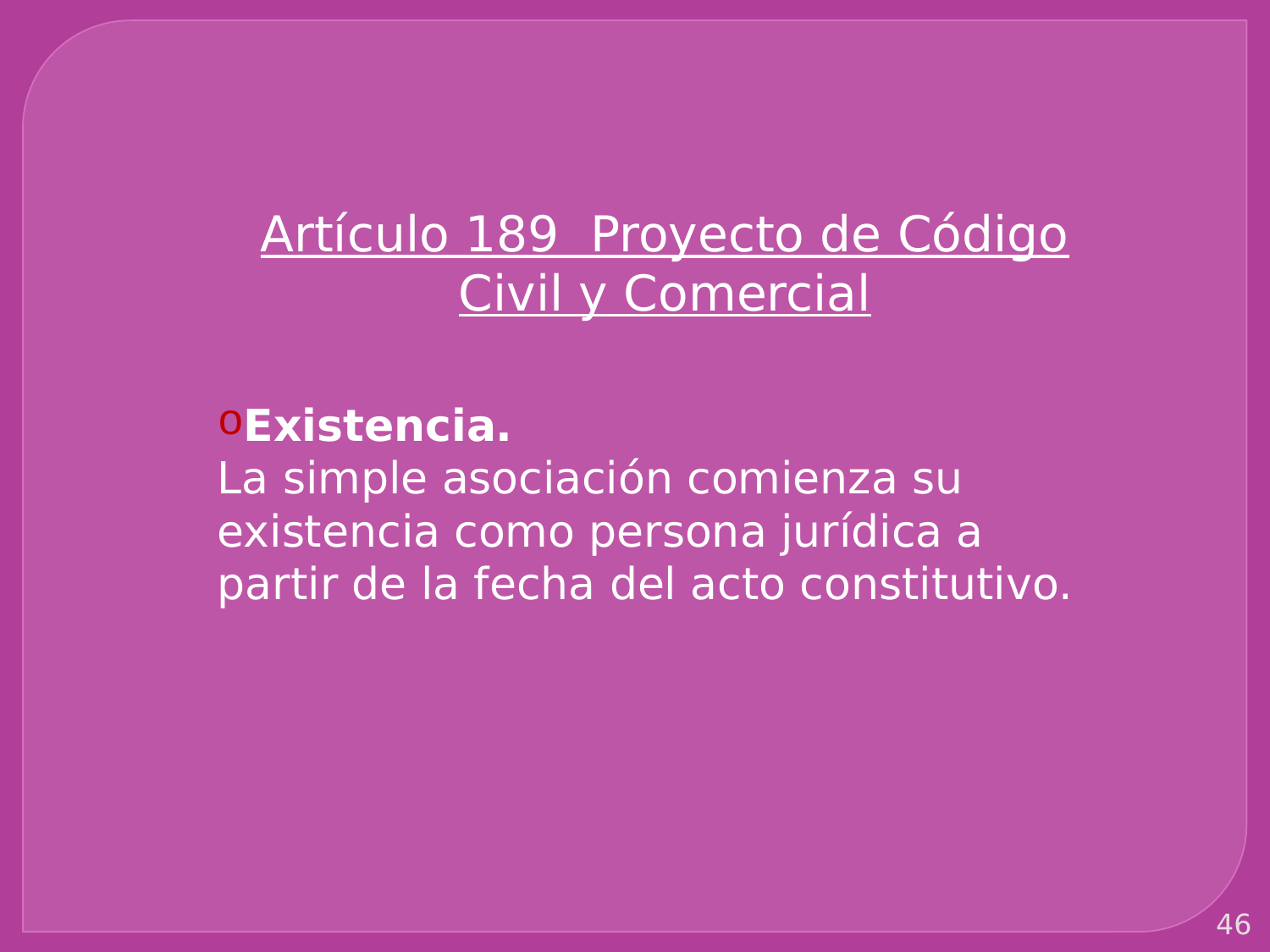

Artículo 189  Proyecto de Código Civil y Comercial

Existencia.
La simple asociación comienza su existencia como persona jurídica a partir de la fecha del acto constitutivo.
46